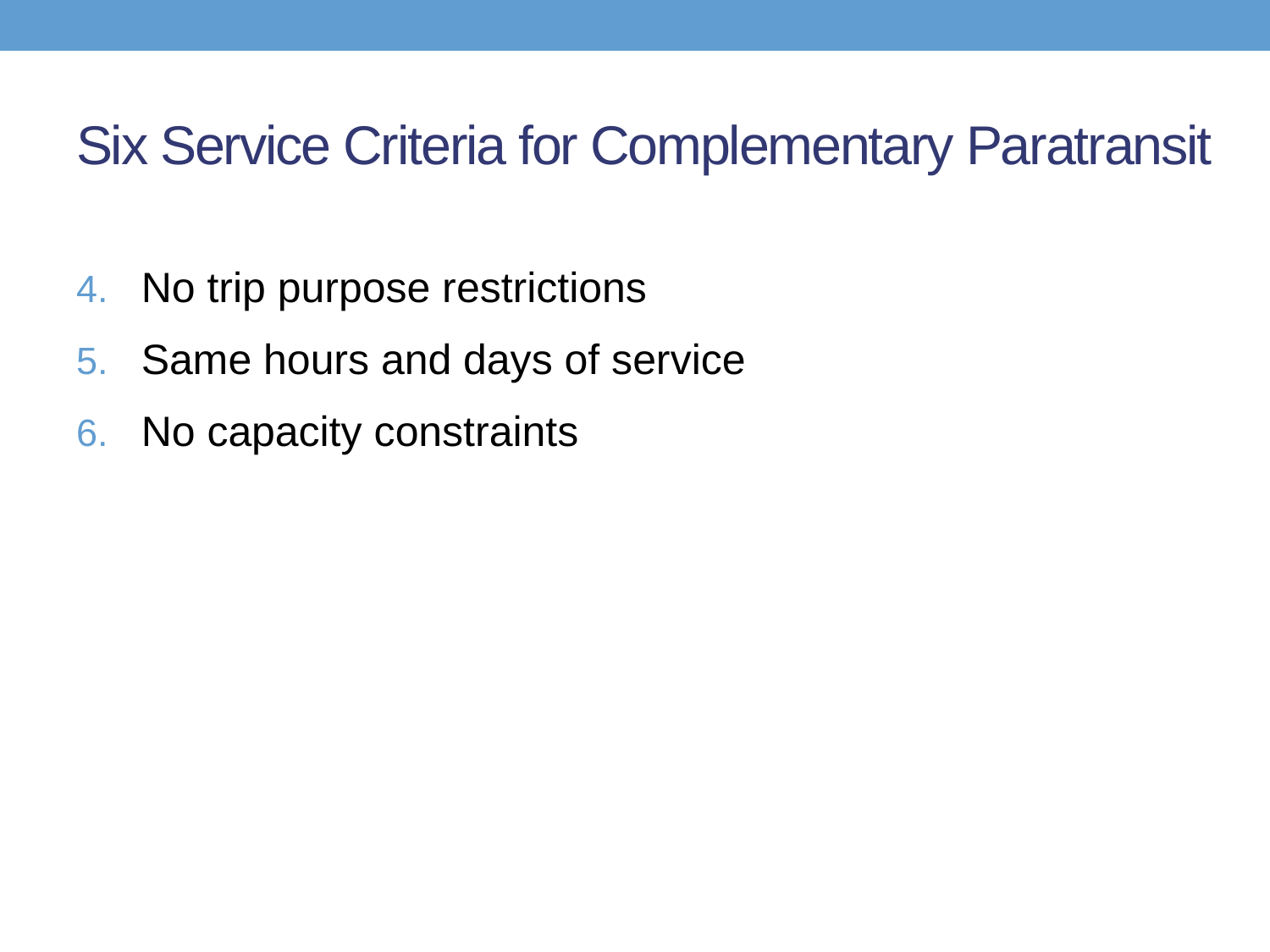

# Six Service Criteria for Complementary Paratransit
No trip purpose restrictions
Same hours and days of service
No capacity constraints